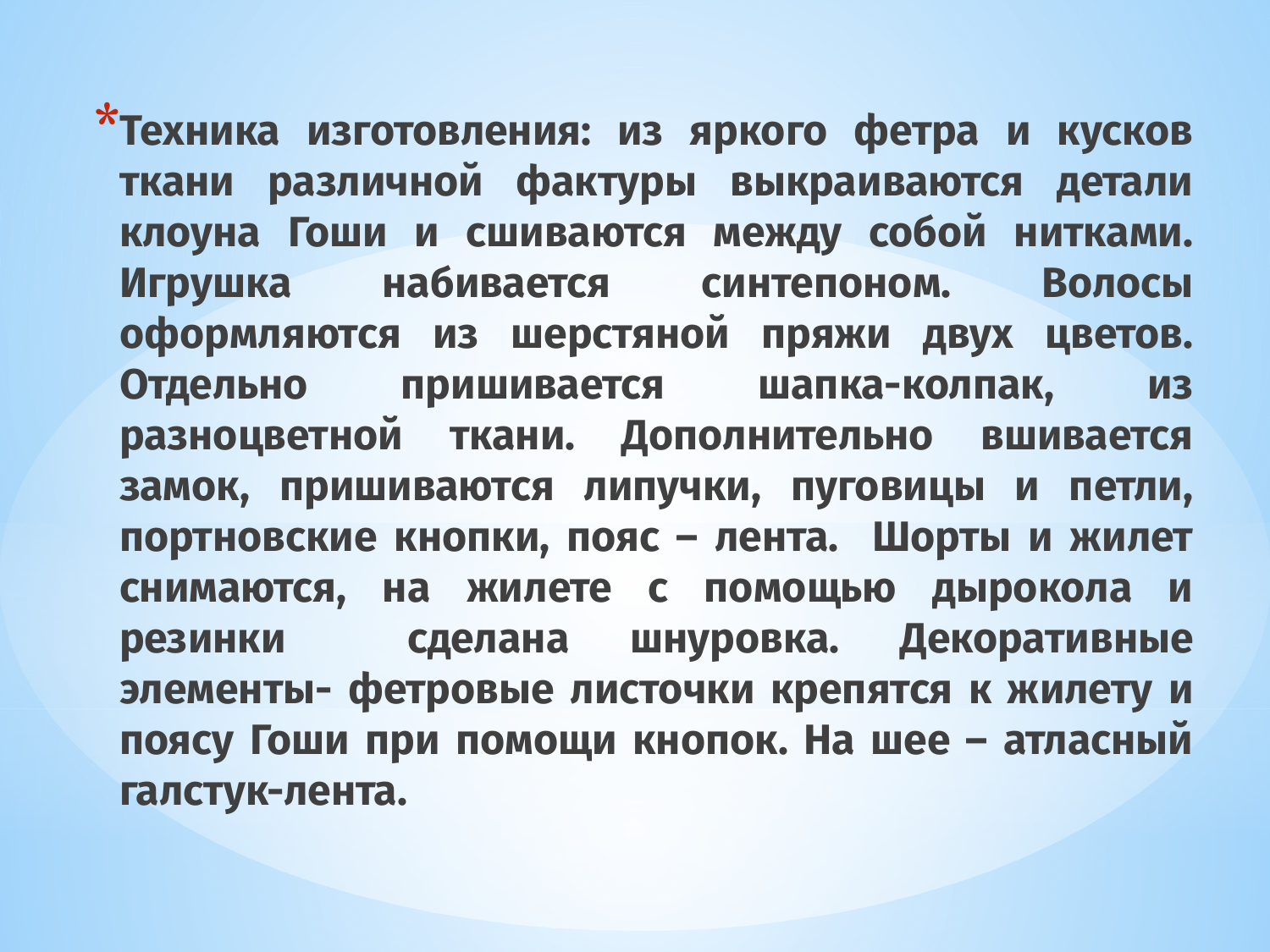

Техника изготовления: из яркого фетра и кусков ткани различной фактуры выкраиваются детали клоуна Гоши и сшиваются между собой нитками. Игрушка набивается синтепоном. Волосы оформляются из шерстяной пряжи двух цветов. Отдельно пришивается шапка-колпак, из разноцветной ткани. Дополнительно вшивается замок, пришиваются липучки, пуговицы и петли, портновские кнопки, пояс – лента.  Шорты и жилет снимаются, на жилете с помощью дырокола и резинки  сделана шнуровка. Декоративные элементы- фетровые листочки крепятся к жилету и поясу Гоши при помощи кнопок. На шее – атласный галстук-лента.